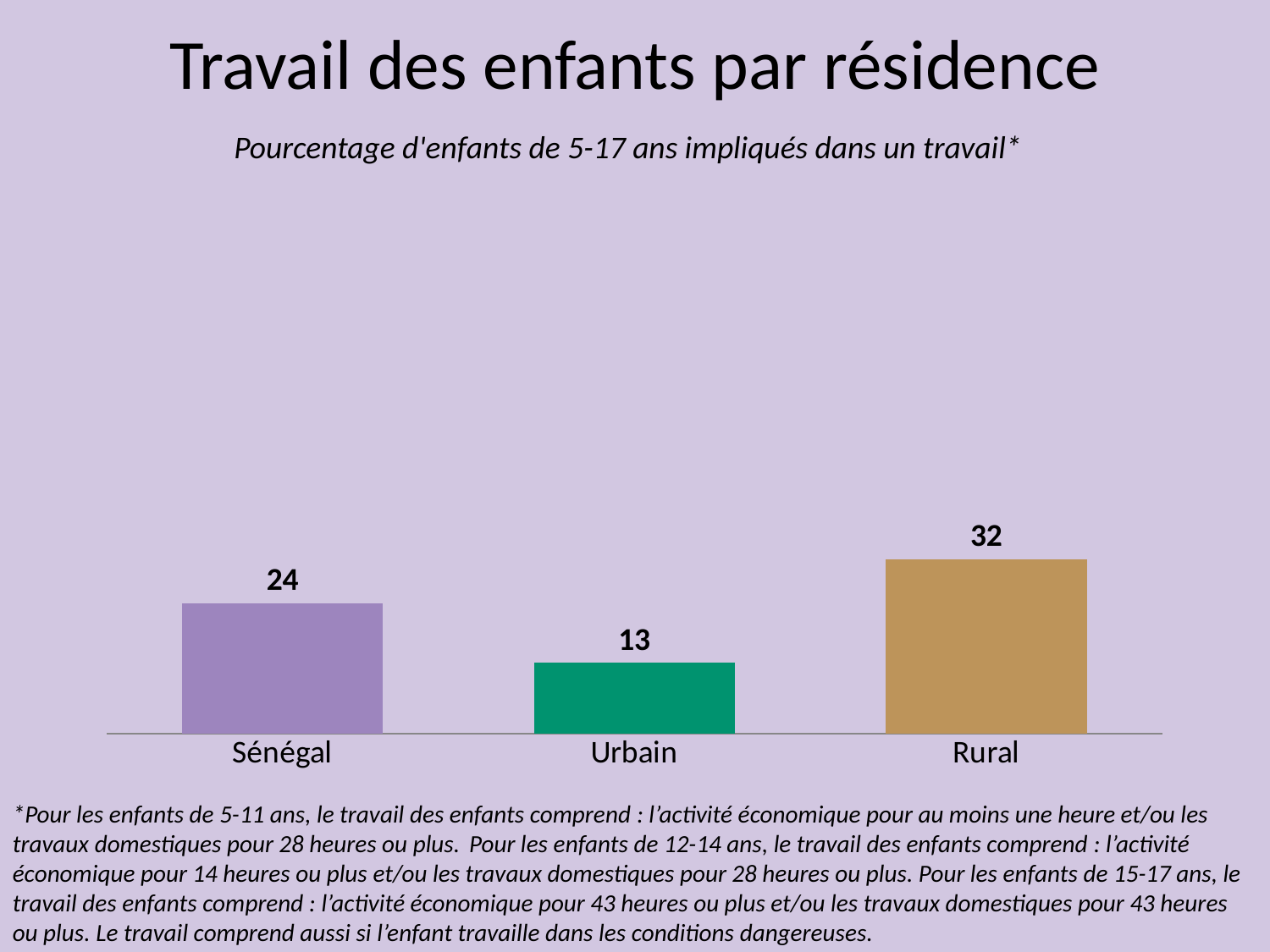

# Travail des enfants par résidence
Pourcentage d'enfants de 5-17 ans impliqués dans un travail*

### Chart

| Category | RDC |
|---|---|
| Sénégal | 24.0 |
| Urbain | 13.0 |
| Rural | 32.0 |
*Pour les enfants de 5-11 ans, le travail des enfants comprend : l’activité économique pour au moins une heure et/ou les travaux domestiques pour 28 heures ou plus.  Pour les enfants de 12-14 ans, le travail des enfants comprend : l’activité économique pour 14 heures ou plus et/ou les travaux domestiques pour 28 heures ou plus. Pour les enfants de 15-17 ans, le travail des enfants comprend : l’activité économique pour 43 heures ou plus et/ou les travaux domestiques pour 43 heures ou plus. Le travail comprend aussi si l’enfant travaille dans les conditions dangereuses.